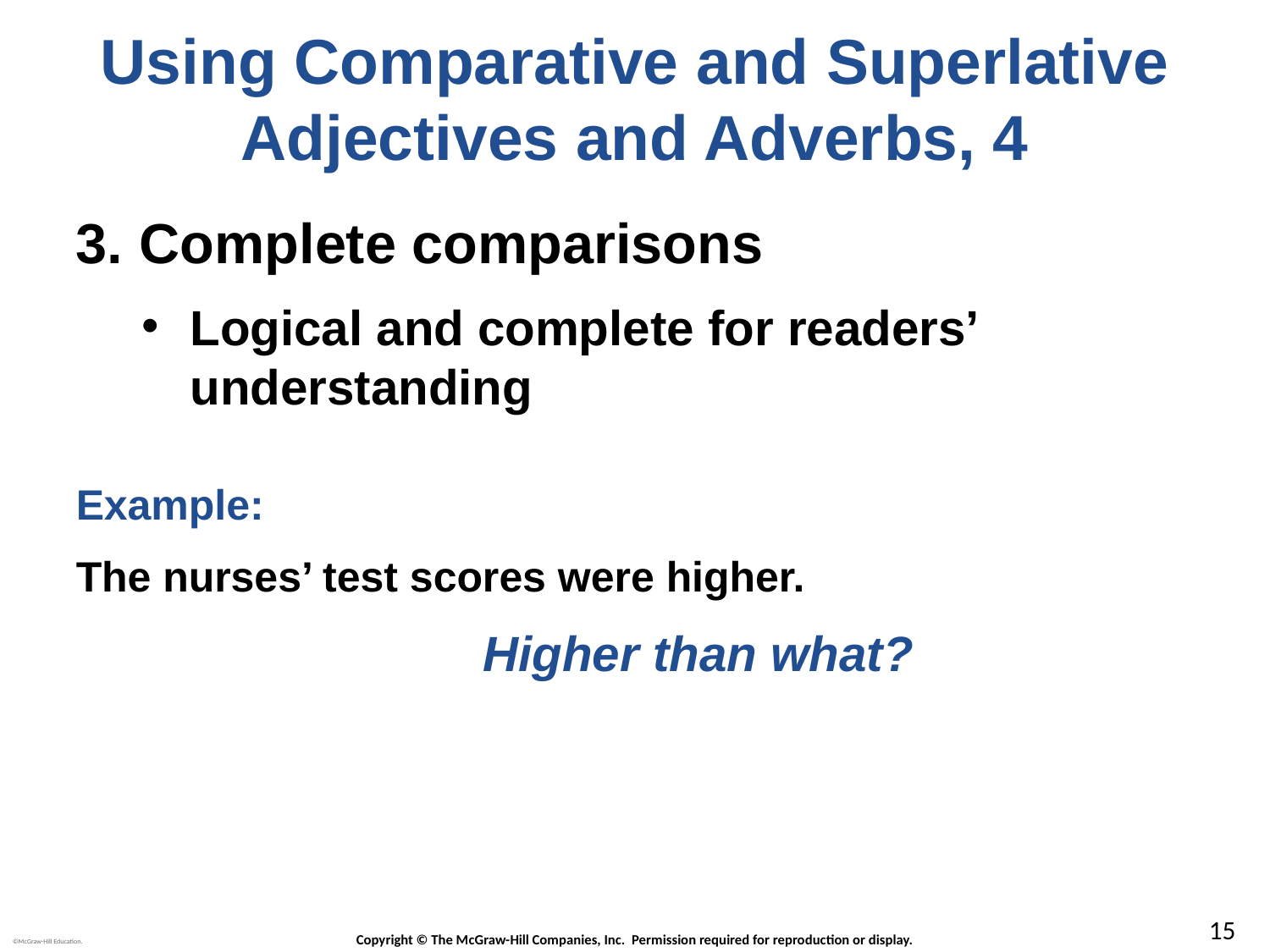

# Using Comparative and Superlative Adjectives and Adverbs, 4
Complete comparisons
Logical and complete for readers’ understanding
Example:
The nurses’ test scores were higher.
	Higher than what?